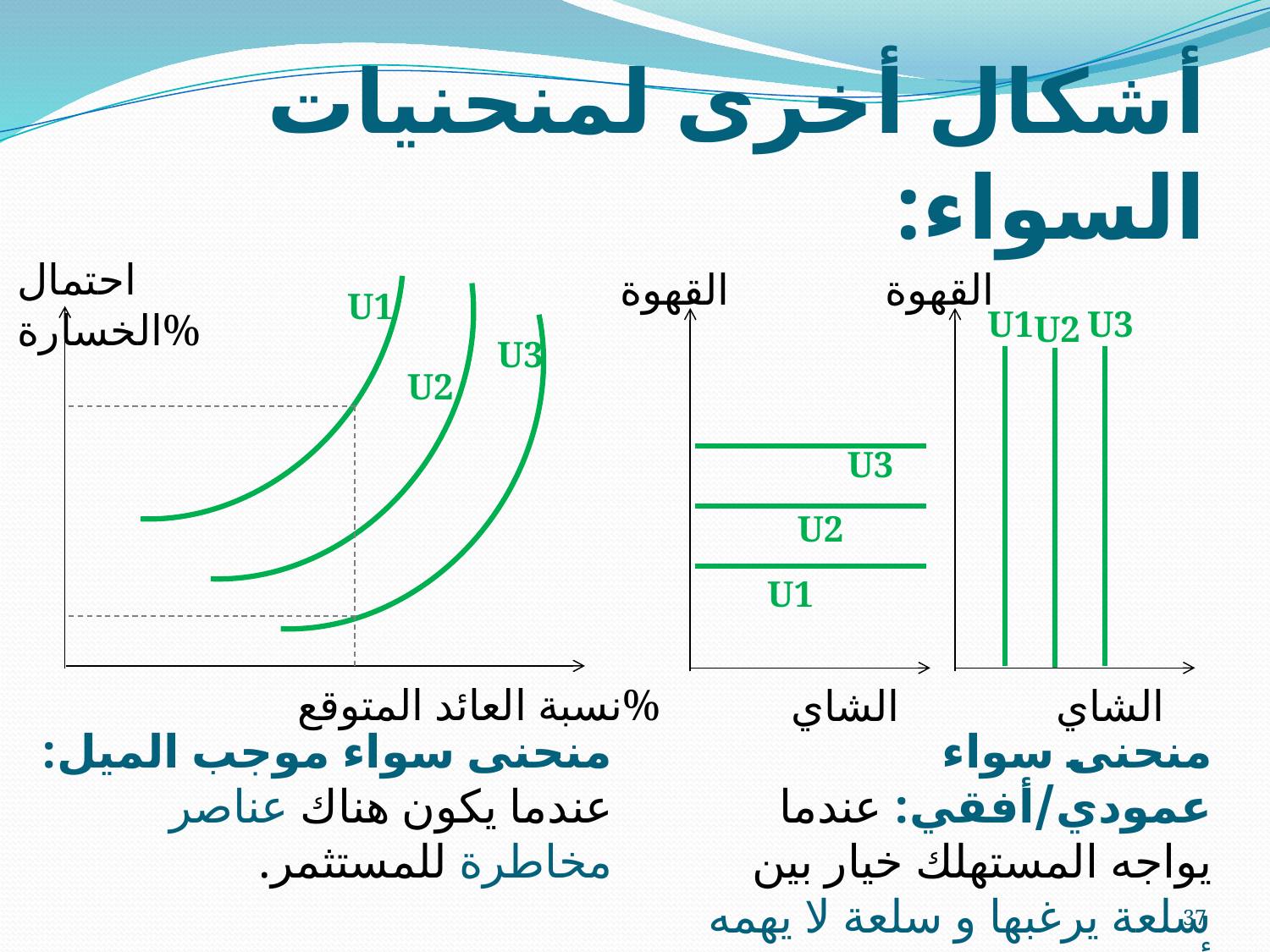

# أشكال أخرى لمنحنيات السواء:

احتمال الخسارة%
القهوة
القهوة
U1
U1
U3
U2
U3
U2
U3
U2
U1
نسبة العائد المتوقع%
الشاي
الشاي
منحنى سواء موجب الميل: عندما يكون هناك عناصر مخاطرة للمستثمر.
منحنى سواء عمودي/أفقي: عندما يواجه المستهلك خيار بين سلعة يرغبها و سلعة لا يهمه أمرها.
37